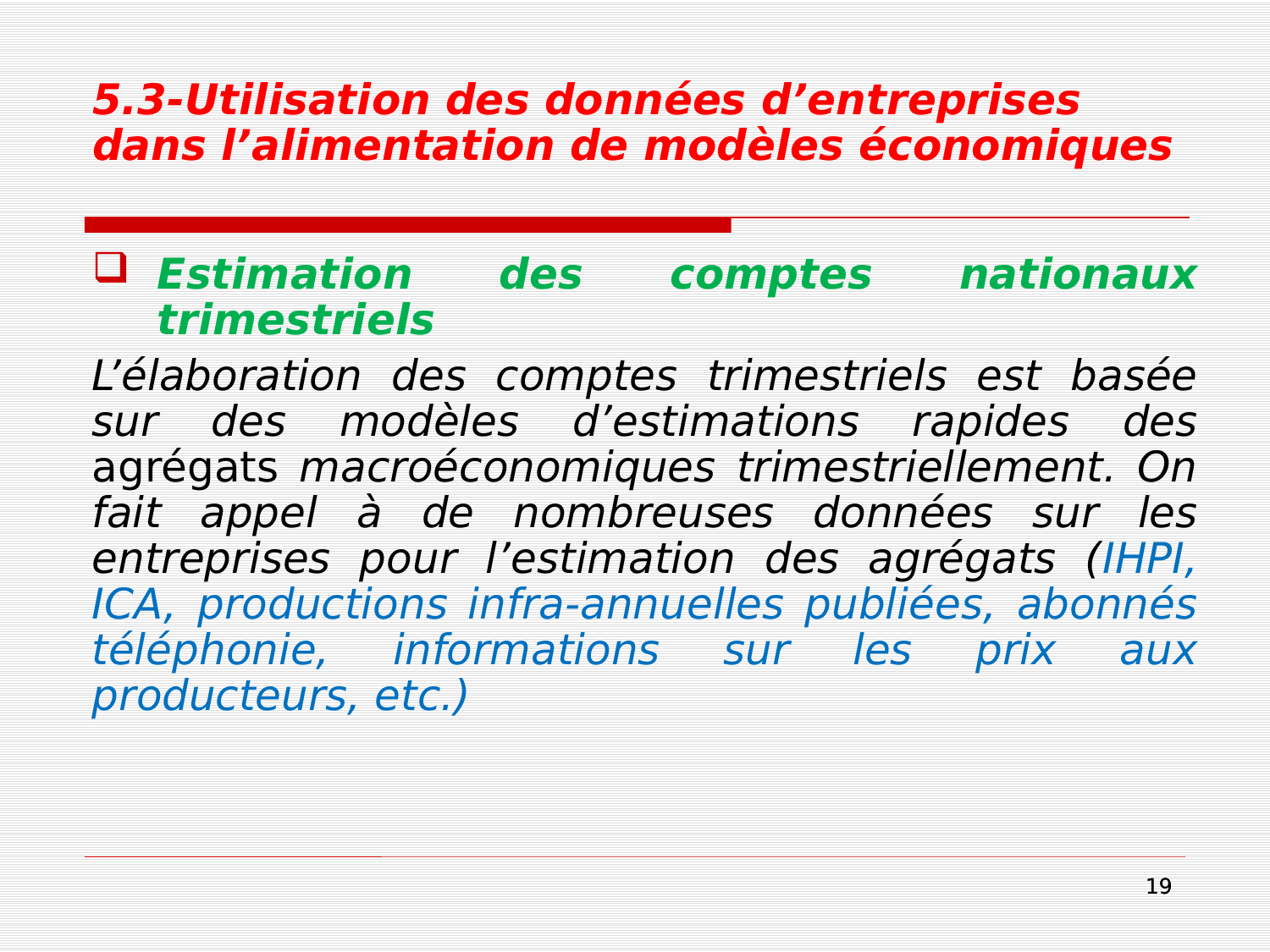

# 5.3-Utilisation des données d’entreprises dans l’alimentation de modèles économiques
Estimation des comptes nationaux trimestriels
L’élaboration des comptes trimestriels est basée sur des modèles d’estimations rapides des agrégats macroéconomiques trimestriellement. On fait appel à de nombreuses données sur les entreprises pour l’estimation des agrégats (IHPI, ICA, productions infra-annuelles publiées, abonnés téléphonie, informations sur les prix aux producteurs, etc.)

19
19